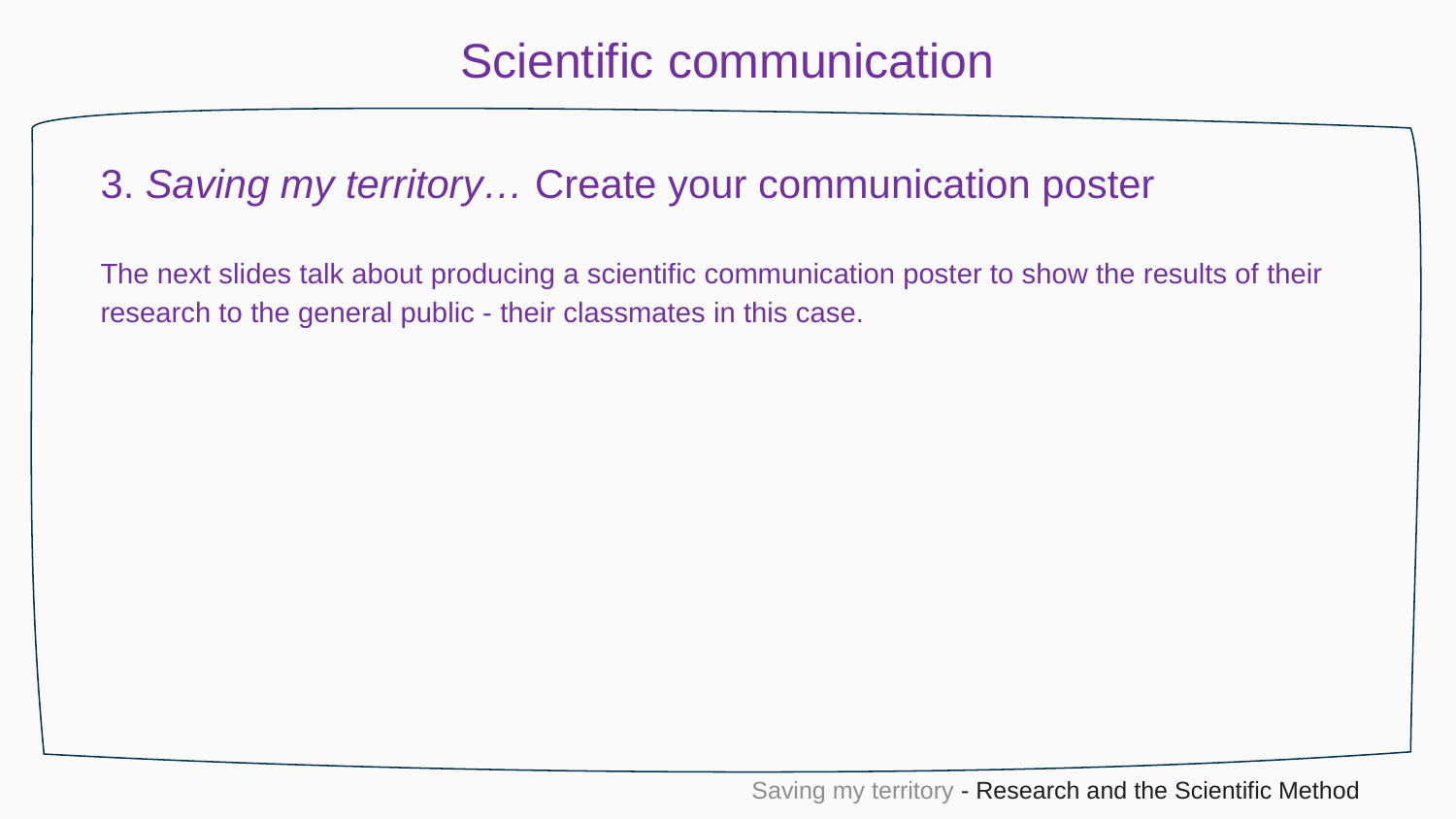

Scientific communication

3. Saving my territory… Create your communication poster

The next slides talk about producing a scientific communication poster to show the results of their research to the general public - their classmates in this case.
Saving my territory - Research and the Scientific Method